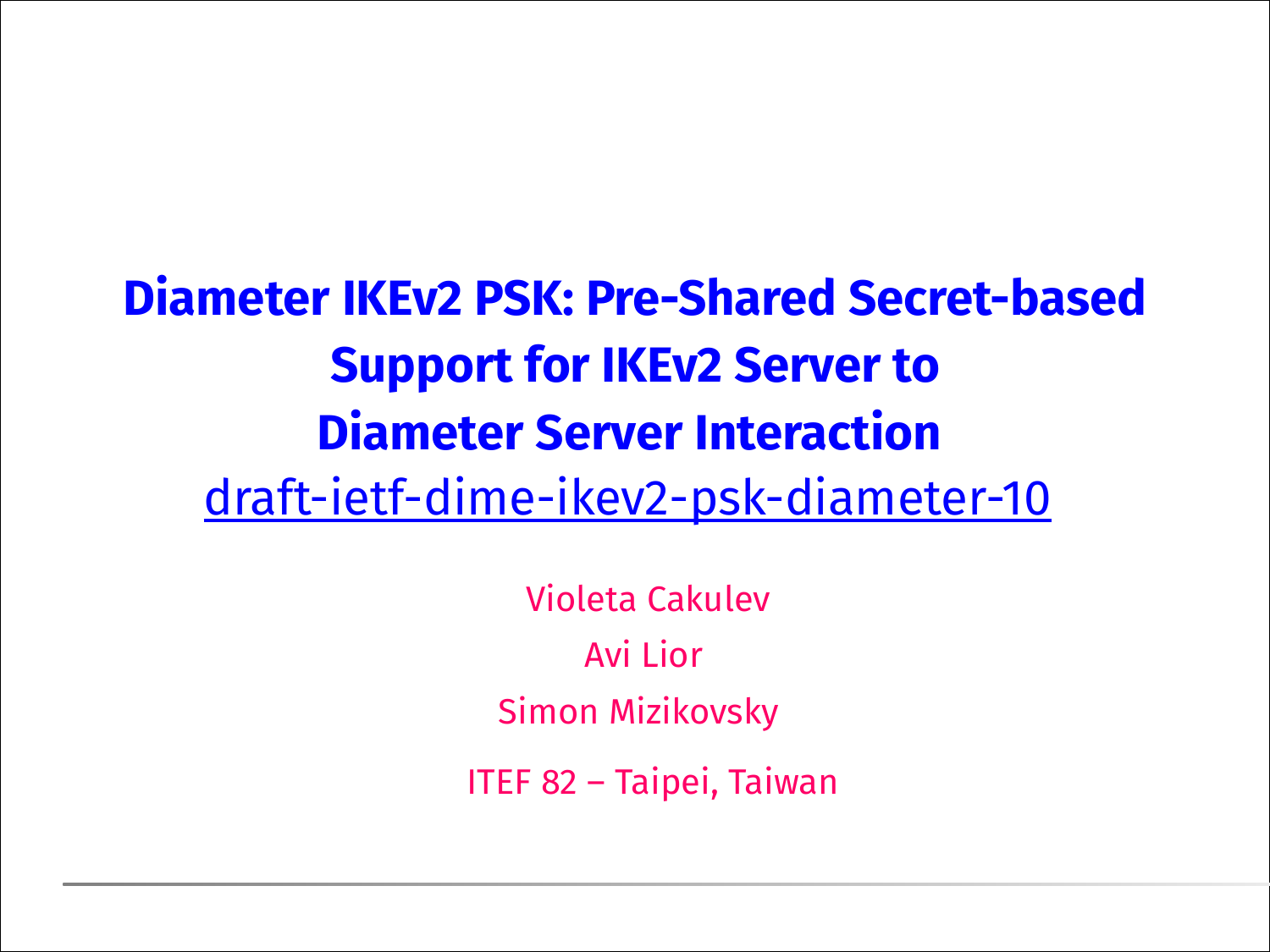

# Diameter IKEv2 PSK: Pre-Shared Secret-based Support for IKEv2 Server to Diameter Server Interaction draft-ietf-dime-ikev2-psk-diameter-10
Violeta Cakulev
Avi Lior
Simon Mizikovsky
 ITEF 82 – Taipei, Taiwan